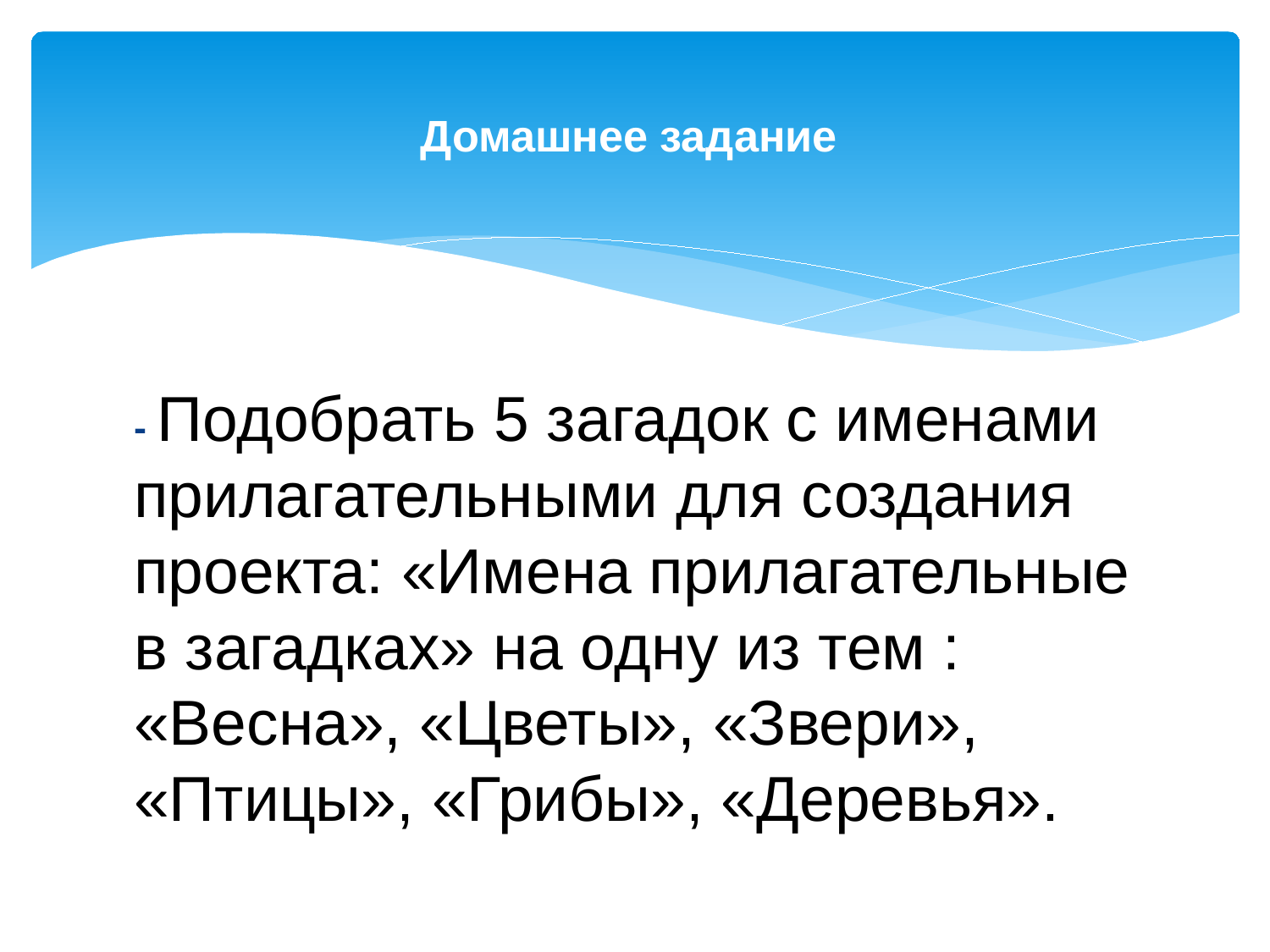

# Домашнее задание
- Подобрать 5 загадок с именами прилагательными для создания проекта: «Имена прилагательные в загадках» на одну из тем : «Весна», «Цветы», «Звери», «Птицы», «Грибы», «Деревья».